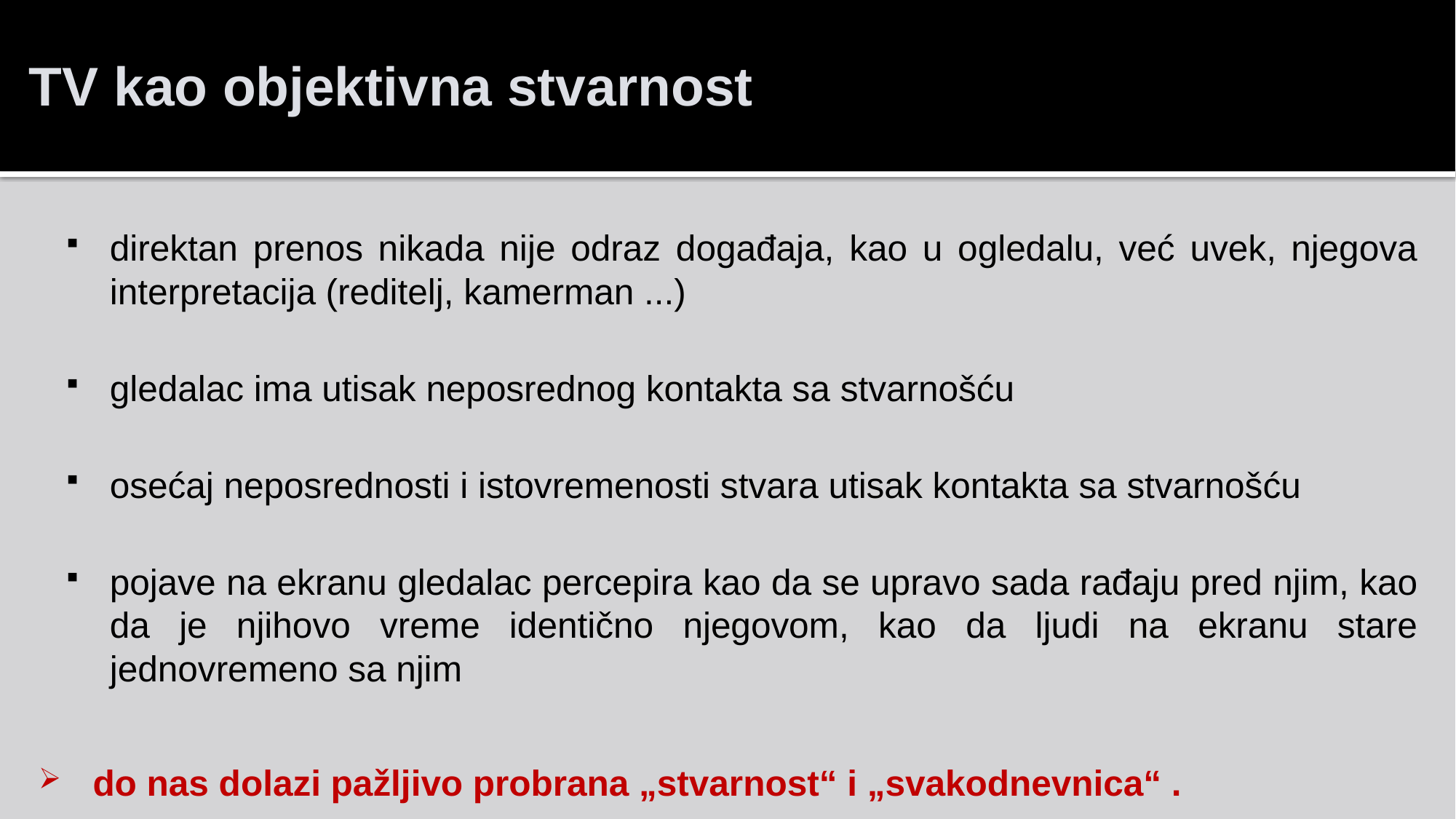

# TV kao objektivna stvarnost

direktan prenos nikada nije odraz događaja, kao u ogledalu, već uvek, njegova interpretacija (reditelj, kamerman ...)

gledalac ima utisak neposrednog kontakta sa stvarnošću

osećaj neposrednosti i istovremenosti stvara utisak kontakta sa stvarnošću

pojave na ekranu gledalac percepira kao da se upravo sada rađaju pred njim, kao da je njihovo vreme identično njegovom, kao da ljudi na ekranu stare jednovremeno sa njim

do nas dolazi pažljivo probrana „stvarnost“ i „svakodnevnica“ .